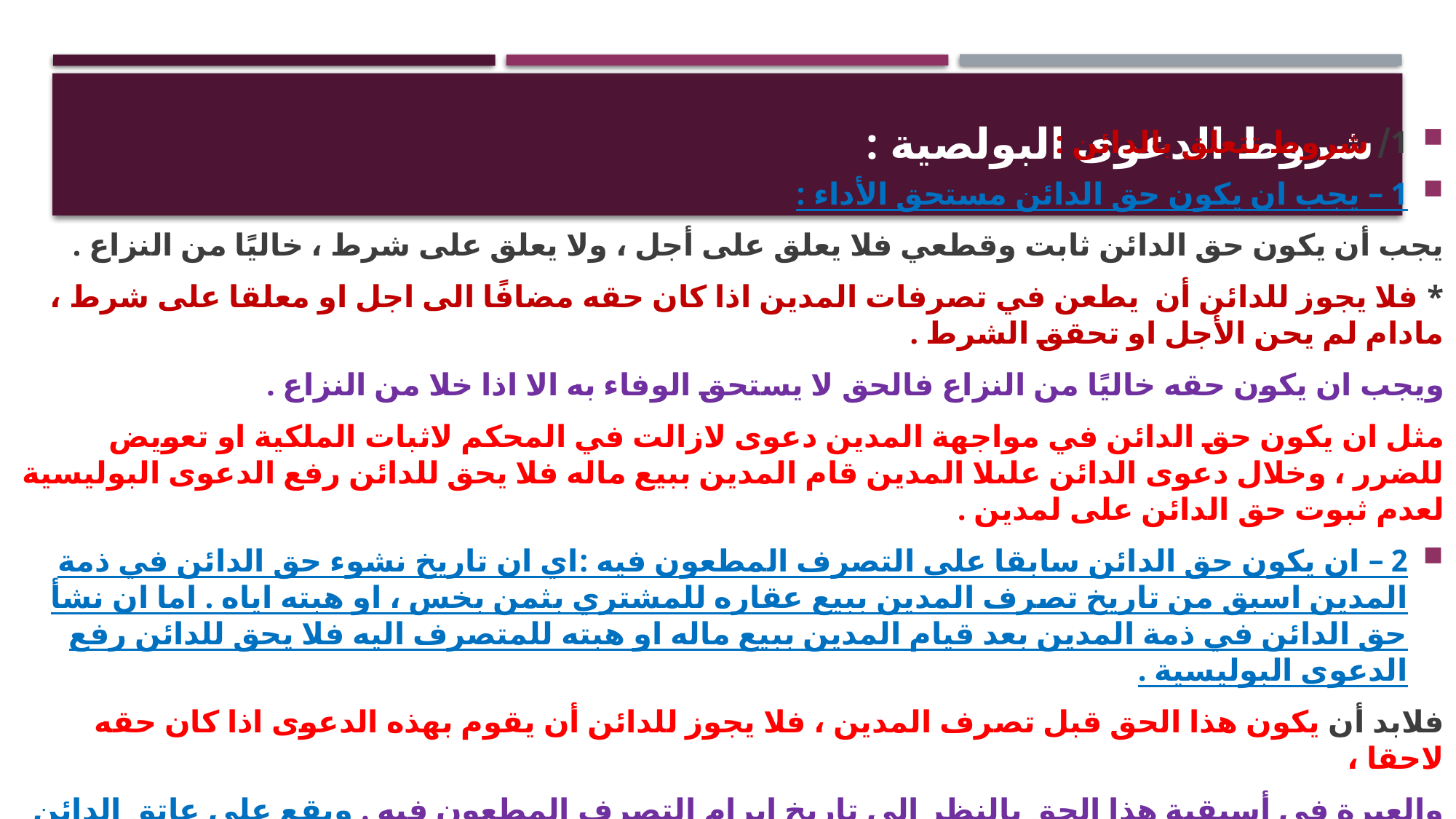

# شروط الدعوى البولصية :
1/ شروط تتعلق بالدائن :
1 – يجب ان يكون حق الدائن مستحق الأداء :
يجب أن يكون حق الدائن ثابت وقطعي فلا يعلق على أجل ، ولا يعلق على شرط ، خاليًا من النزاع .
* فلا يجوز للدائن أن  يطعن في تصرفات المدين اذا كان حقه مضافًا الى اجل او معلقا على شرط ، مادام لم يحن الأجل او تحقق الشرط .
ويجب ان يكون حقه خاليًا من النزاع فالحق لا يستحق الوفاء به الا اذا خلا من النزاع .
مثل ان يكون حق الدائن في مواجهة المدين دعوى لازالت في المحكم لاثبات الملكية او تعويض للضرر ، وخلال دعوى الدائن علىلا المدين قام المدين ببيع ماله فلا يحق للدائن رفع الدعوى البوليسية لعدم ثبوت حق الدائن على لمدين .
2 – ان يكون حق الدائن سابقا على التصرف المطعون فيه :اي ان تاريخ نشوء حق الدائن في ذمة المدين اسبق من تاريخ تصرف المدين ببيع عقاره للمشتري بثمن بخس ، او هبته اياه . اما ان نشأ حق الدائن في ذمة المدين بعد قيام المدين ببيع ماله او هبته للمتصرف اليه فلا يحق للدائن رفع الدعوى البوليسية .
فلابد أن يكون هذا الحق قبل تصرف المدين ، فلا يجوز للدائن أن يقوم بهذه الدعوى اذا كان حقه لاحقا ،
والعبرة في أسبقية هذا الحق بالنظر الى تاريخ ابرام التصرف المطعون فيه . ويقع على عاتق الدائن اثبات اسبقية حقه .